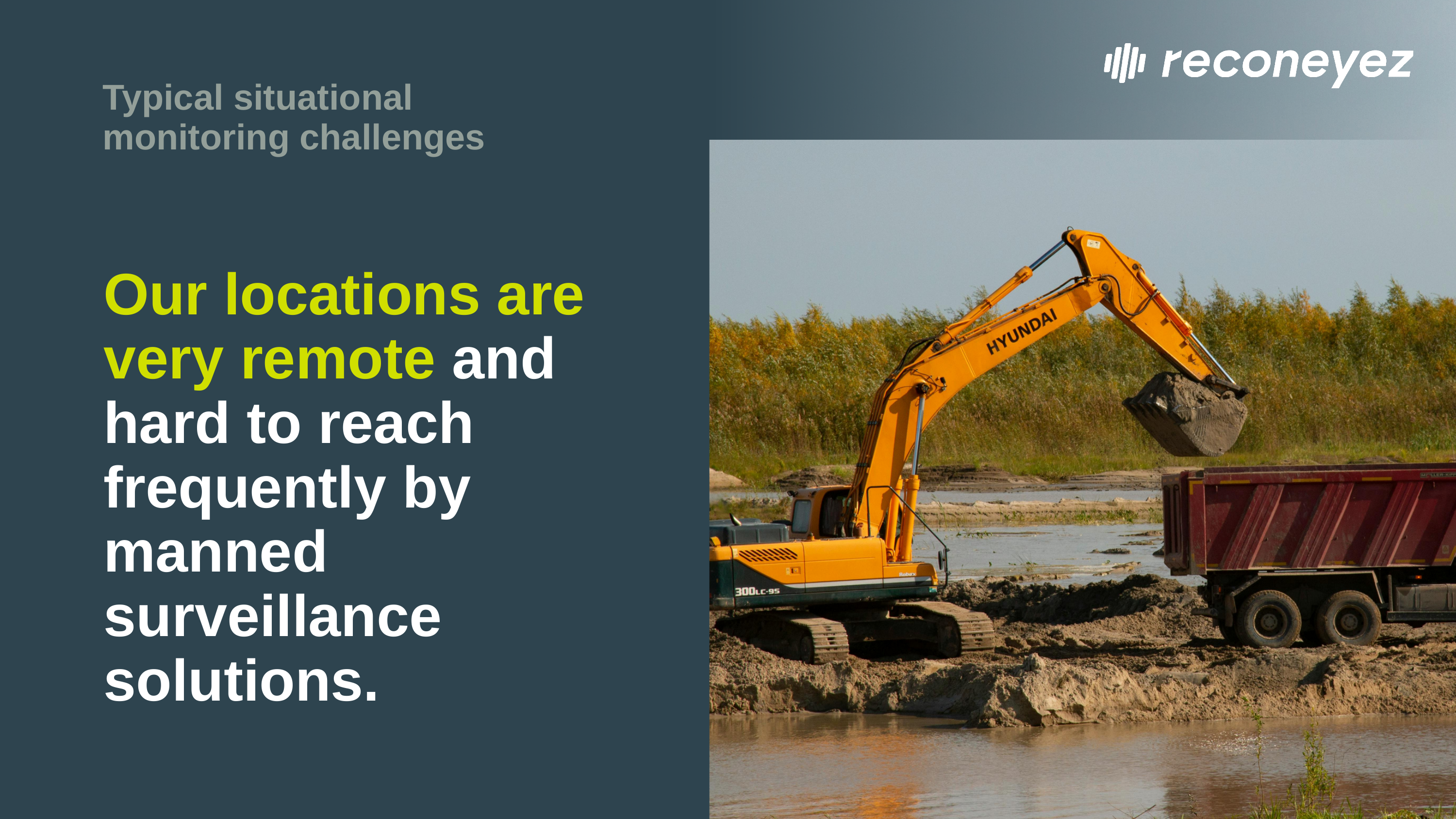

Typical situational
monitoring challenges
Our locations are very remote and hard to reach frequently by manned surveillance solutions.